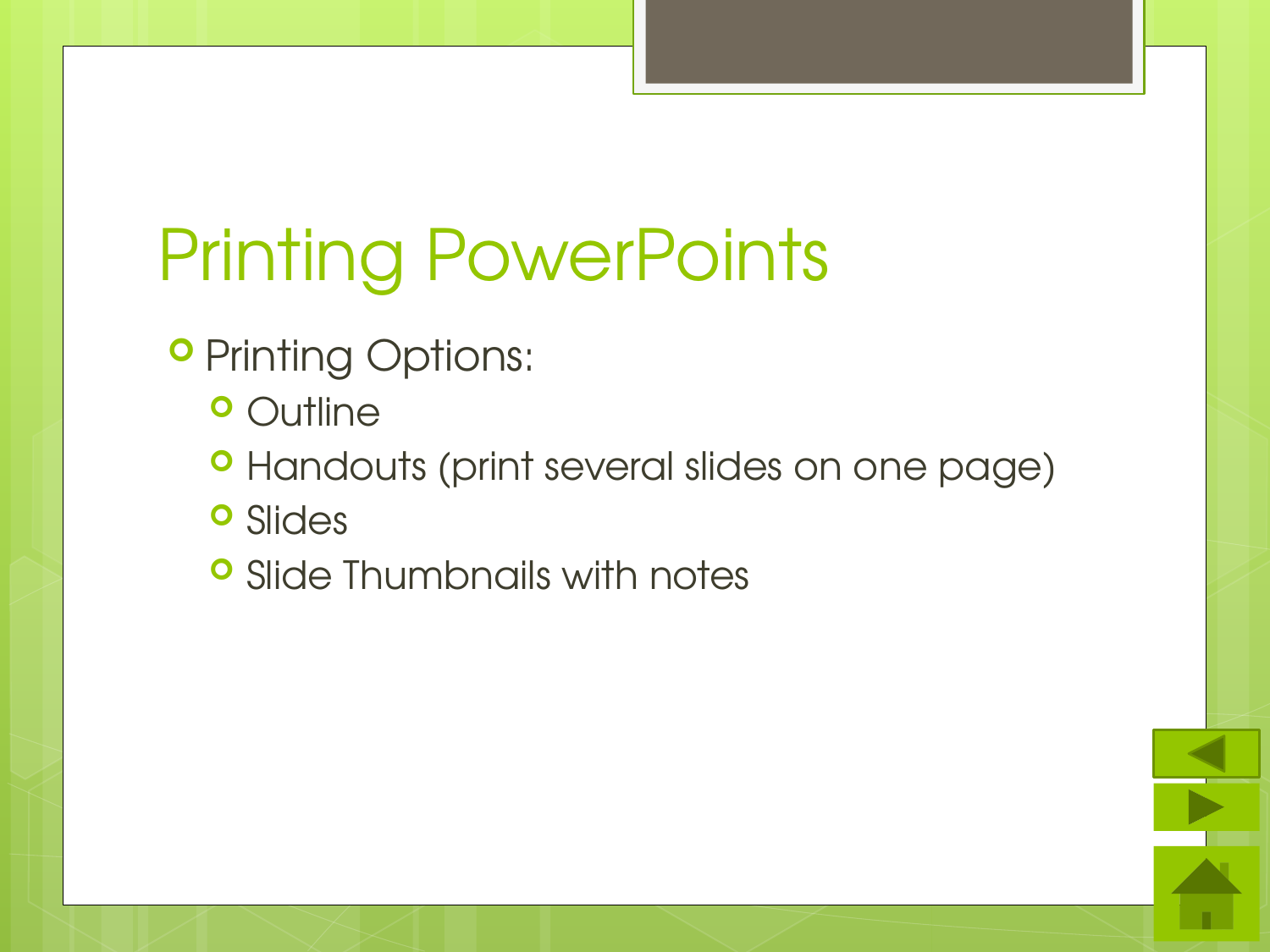

# Printing PowerPoints
Printing Options:
Outline
Handouts (print several slides on one page)
Slides
Slide Thumbnails with notes